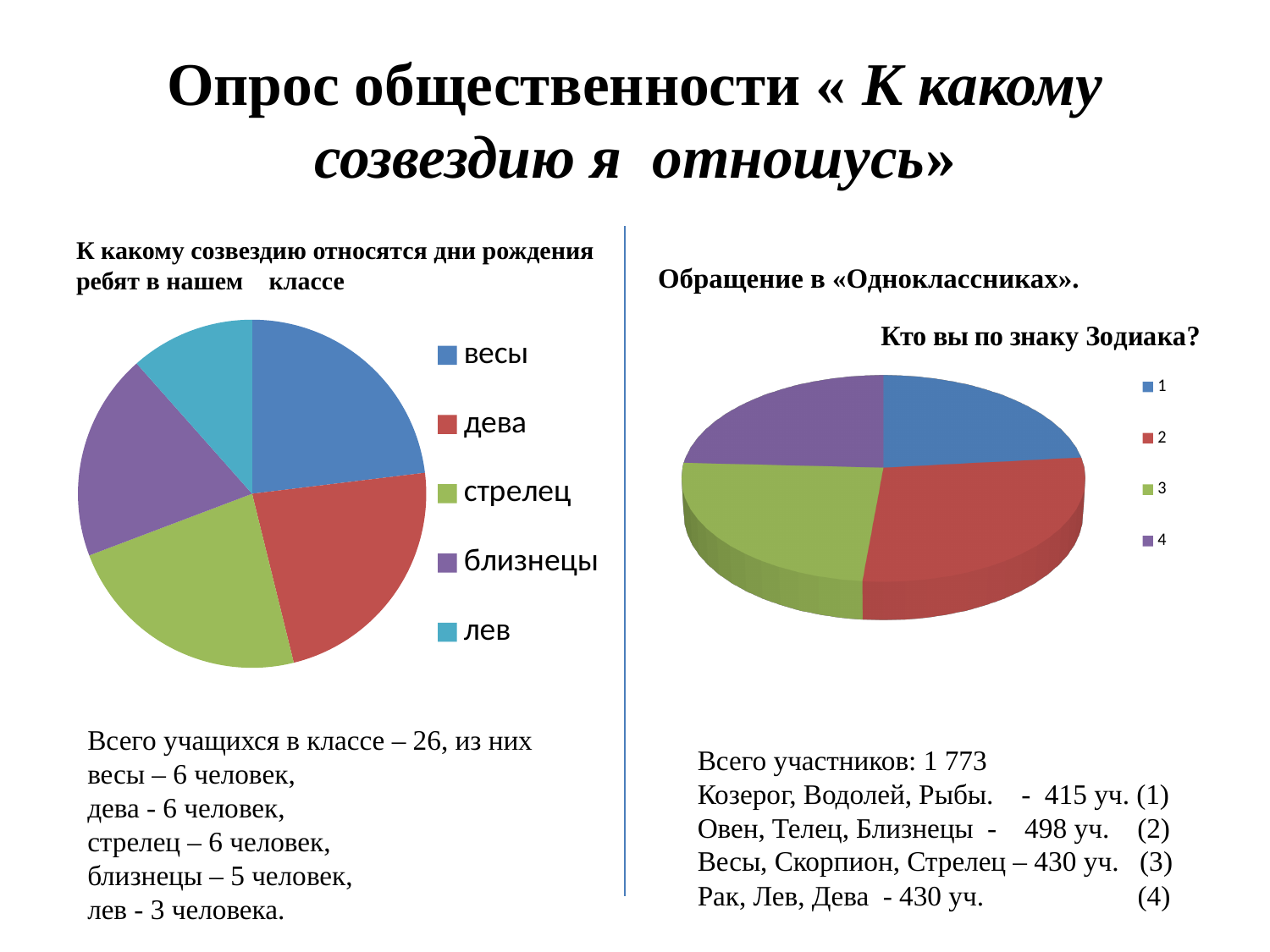

# Опрос общественности « К какому созвездию я  отношусь»

К какому созвездию относятся дни рождения ребят в нашем    классе

Обращение в «Одноклассниках».

### Chart

| Category | Продажи |
|---|---|
| весы | 6.0 |
| дева | 6.0 |
| стрелец | 6.0 |
| близнецы | 5.0 |
| лев | 3.0 |

[unsupported chart]

Всего учащихся в классе – 26, из них
весы – 6 человек,
дева - 6 человек,
стрелец – 6 человек,
близнецы – 5 человек,
лев - 3 человека.

Всего участников: 1 773
Козерог, Водолей, Рыбы.    -  415 уч. (1)
Овен, Телец, Близнецы  -    498 уч.    (2)
Весы, Скорпион, Стрелец – 430 уч.   (3)
Рак, Лев, Дева  - 430 уч.                      (4)